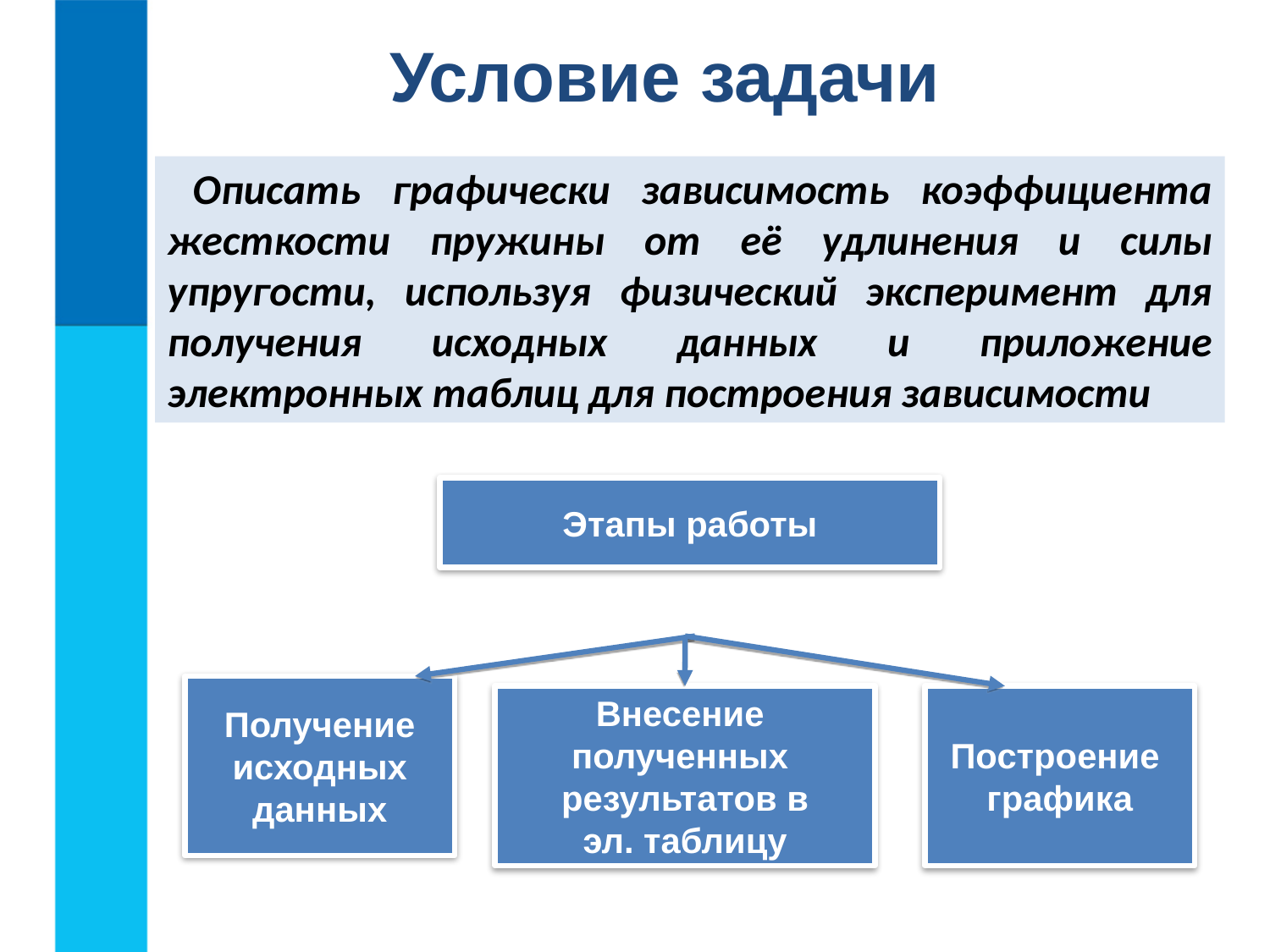

# Условие задачи
Описать графически зависимость коэффициента жесткости пружины от её удлинения и силы упругости, используя физический эксперимент для получения исходных данных и приложение электронных таблиц для построения зависимости
Этапы работы

Получение
 исходных
данных

Внесение
полученных
результатов в
эл. таблицу

Построение
графика